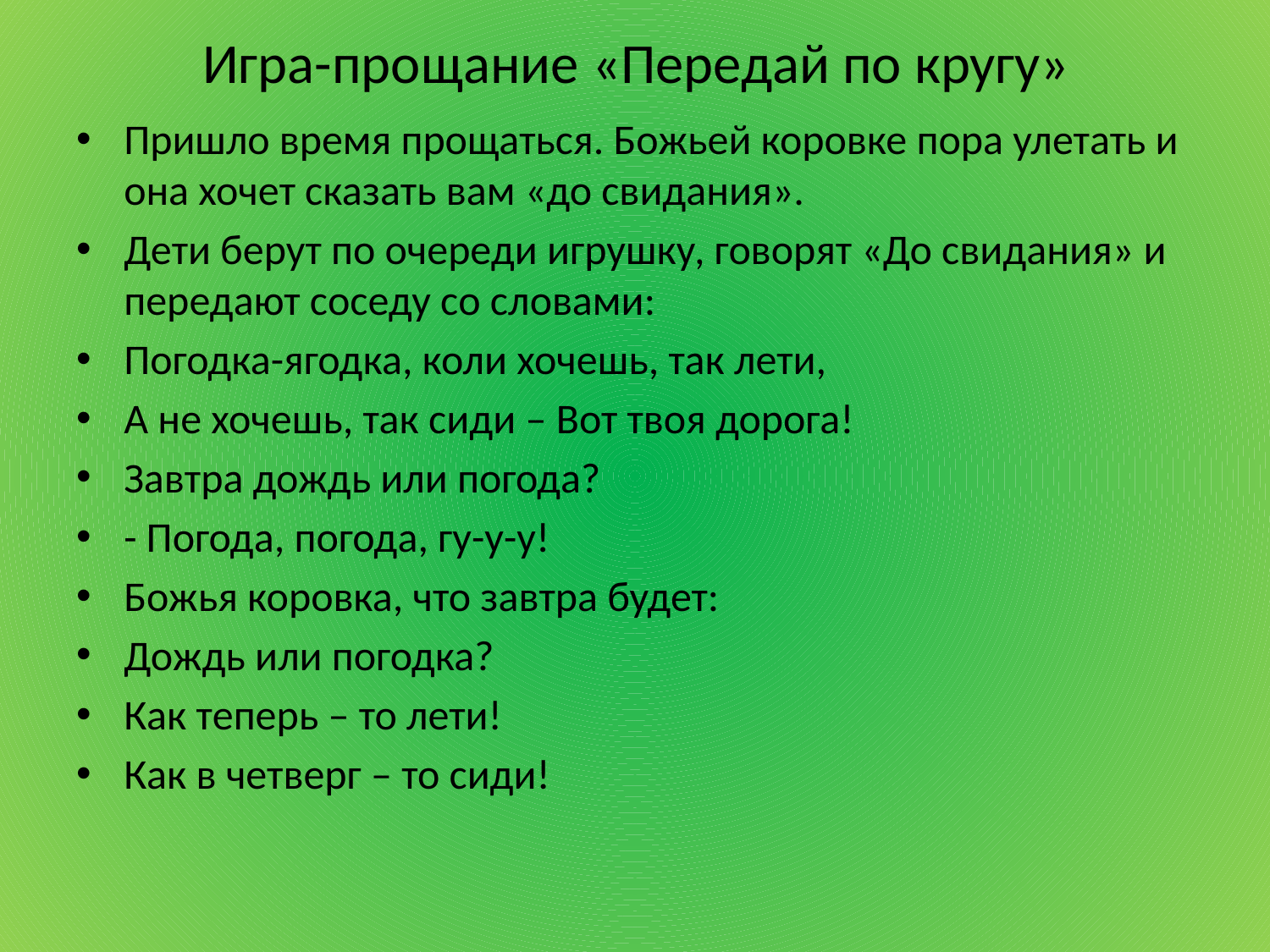

# Игра-прощание «Передай по кругу»
Пришло время прощаться. Божьей коровке пора улетать и она хочет сказать вам «до свидания».
Дети берут по очереди игрушку, говорят «До свидания» и передают соседу со словами:
Погодка-ягодка, коли хочешь, так лети,
А не хочешь, так сиди – Вот твоя дорога!
Завтра дождь или погода?
- Погода, погода, гу-у-у!
Божья коровка, что завтра будет:
Дождь или погодка?
Как теперь – то лети!
Как в четверг – то сиди!